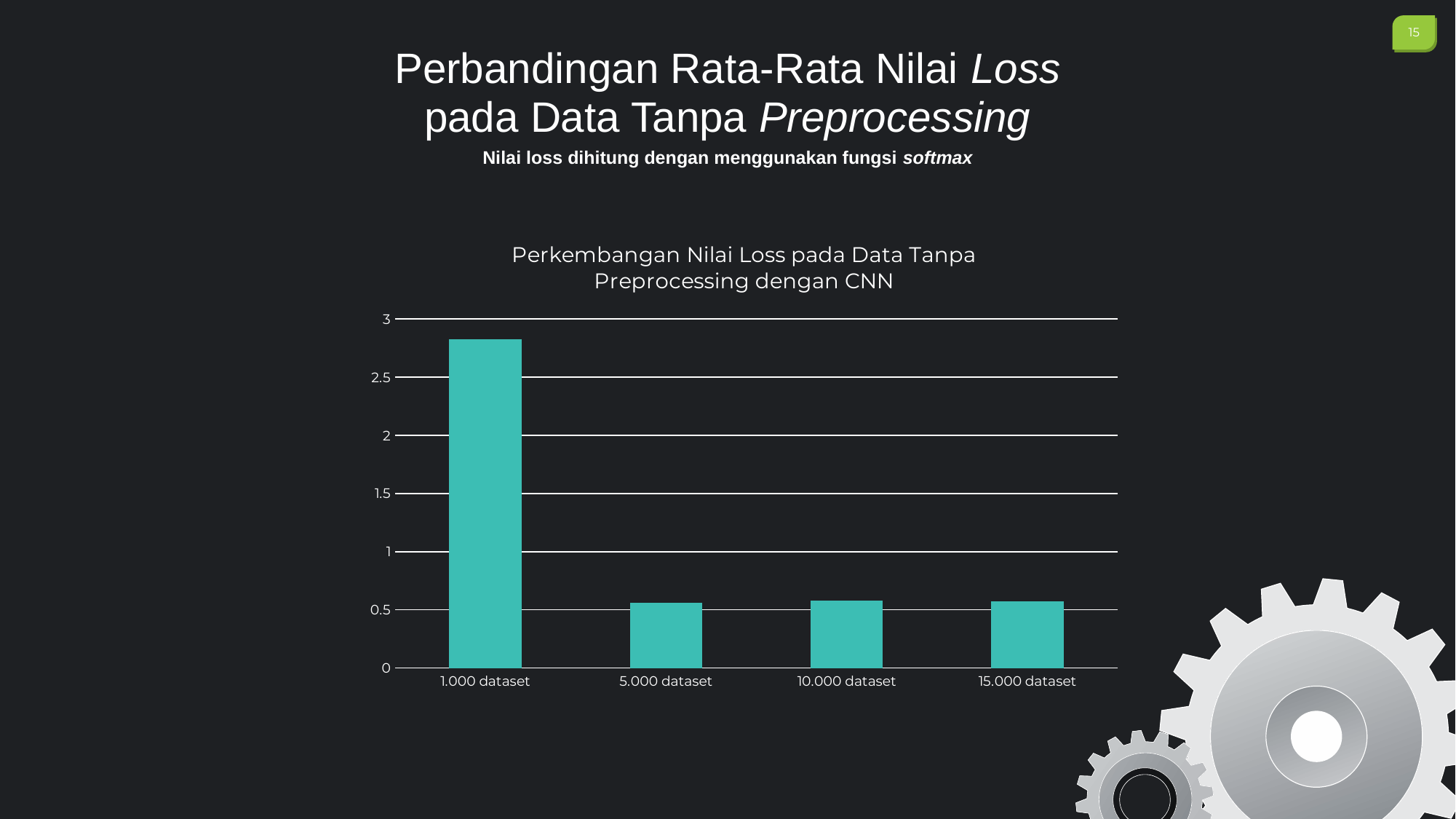

Perbandingan Rata-Rata Nilai Loss pada Data Tanpa Preprocessing
Nilai loss dihitung dengan menggunakan fungsi softmax

### Chart: Perkembangan Nilai Loss pada Data Tanpa Preprocessing dengan CNN

| Category |  |
|---|---|
| 1.000 dataset | 2.8260822 |
| 5.000 dataset | 0.56271833 |
| 10.000 dataset | 0.57906985 |
| 15.000 dataset | 0.57161105 |